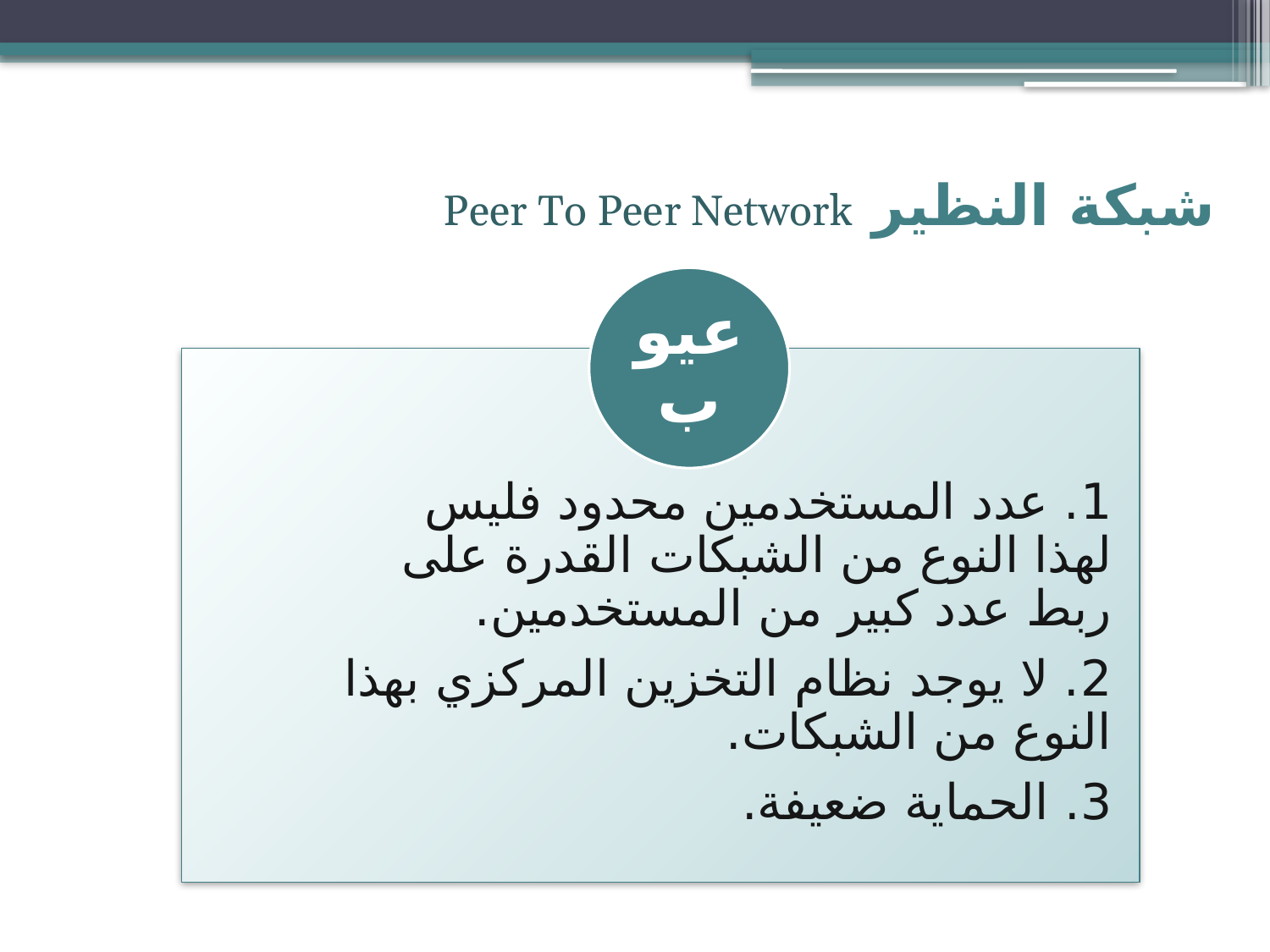

شبكة النظير Peer To Peer Network

1. عدد المستخدمين محدود فليس لهذا النوع من الشبكات القدرة على ربط عدد كبير من المستخدمين.
2. لا يوجد نظام التخزين المركزي بهذا النوع من الشبكات.
3. الحماية ضعيفة.
عيوب